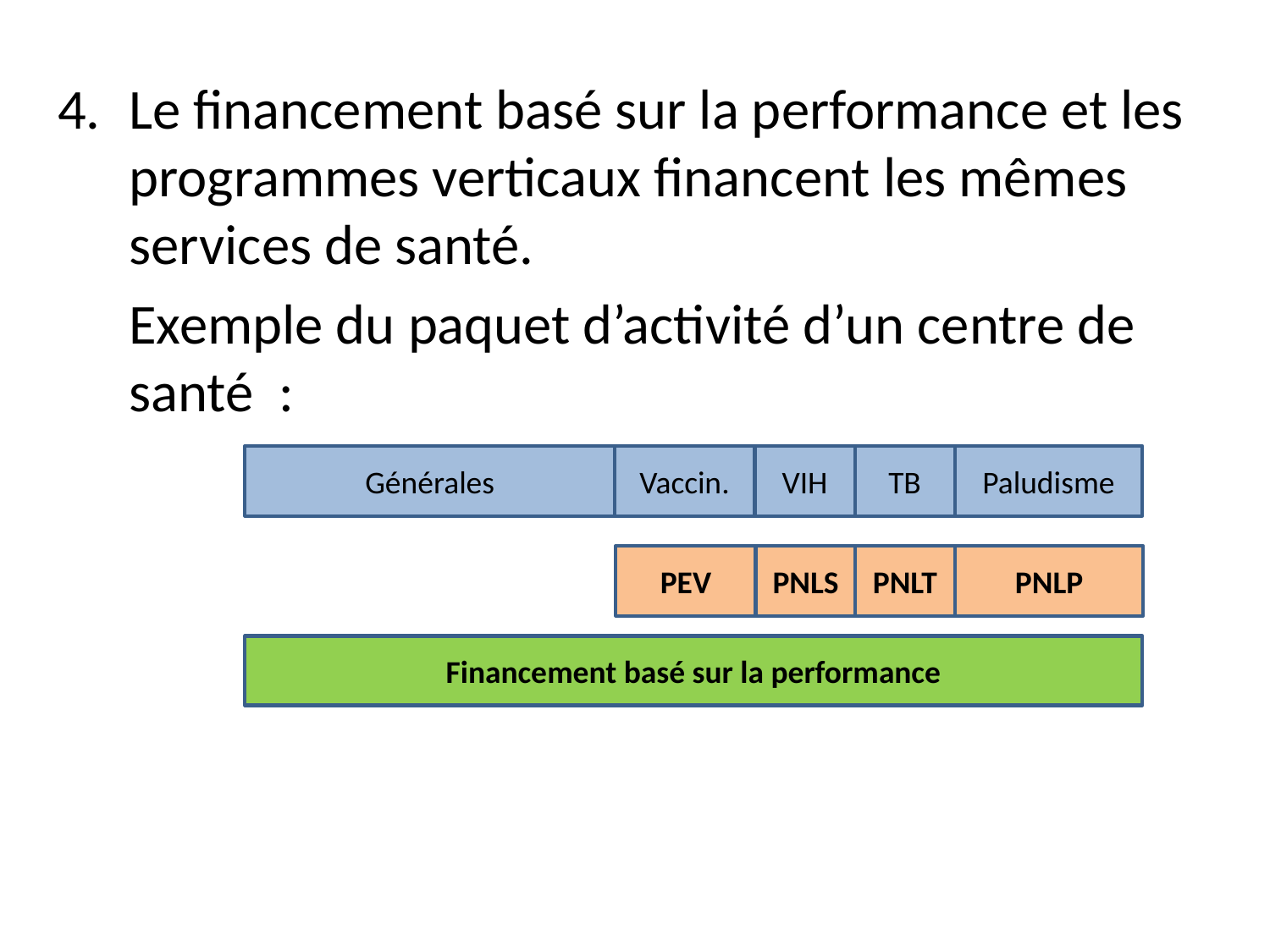

Le financement basé sur la performance et les programmes verticaux financent les mêmes services de santé.
	Exemple du paquet d’activité d’un centre de santé  :

Générales
Vaccin.
VIH
TB
Paludisme
PEV
PNLS
PNLT
PNLP
Financement basé sur la performance